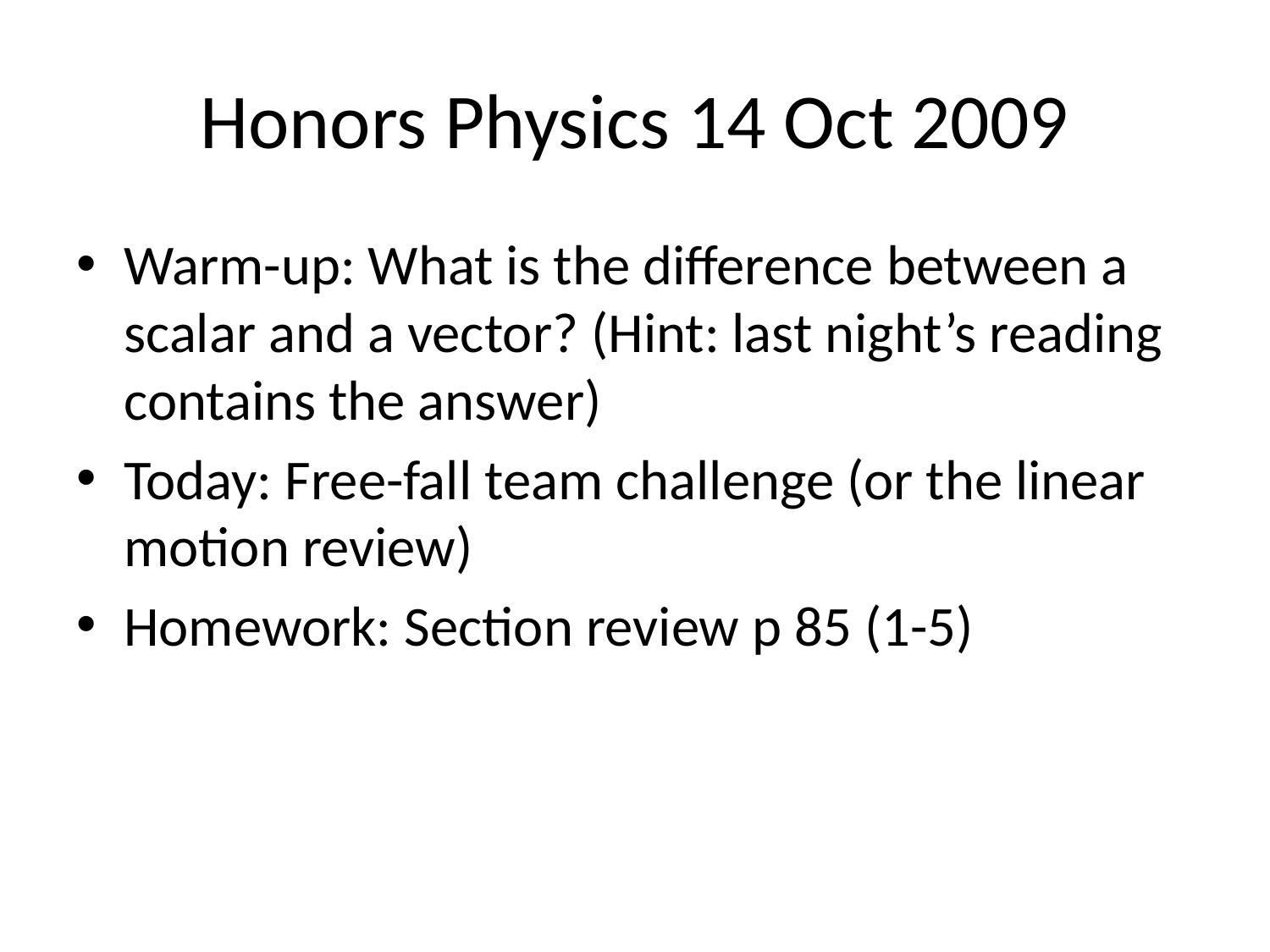

# Honors Physics 14 Oct 2009
Warm-up: What is the difference between a scalar and a vector? (Hint: last night’s reading contains the answer)
Today: Free-fall team challenge (or the linear motion review)
Homework: Section review p 85 (1-5)